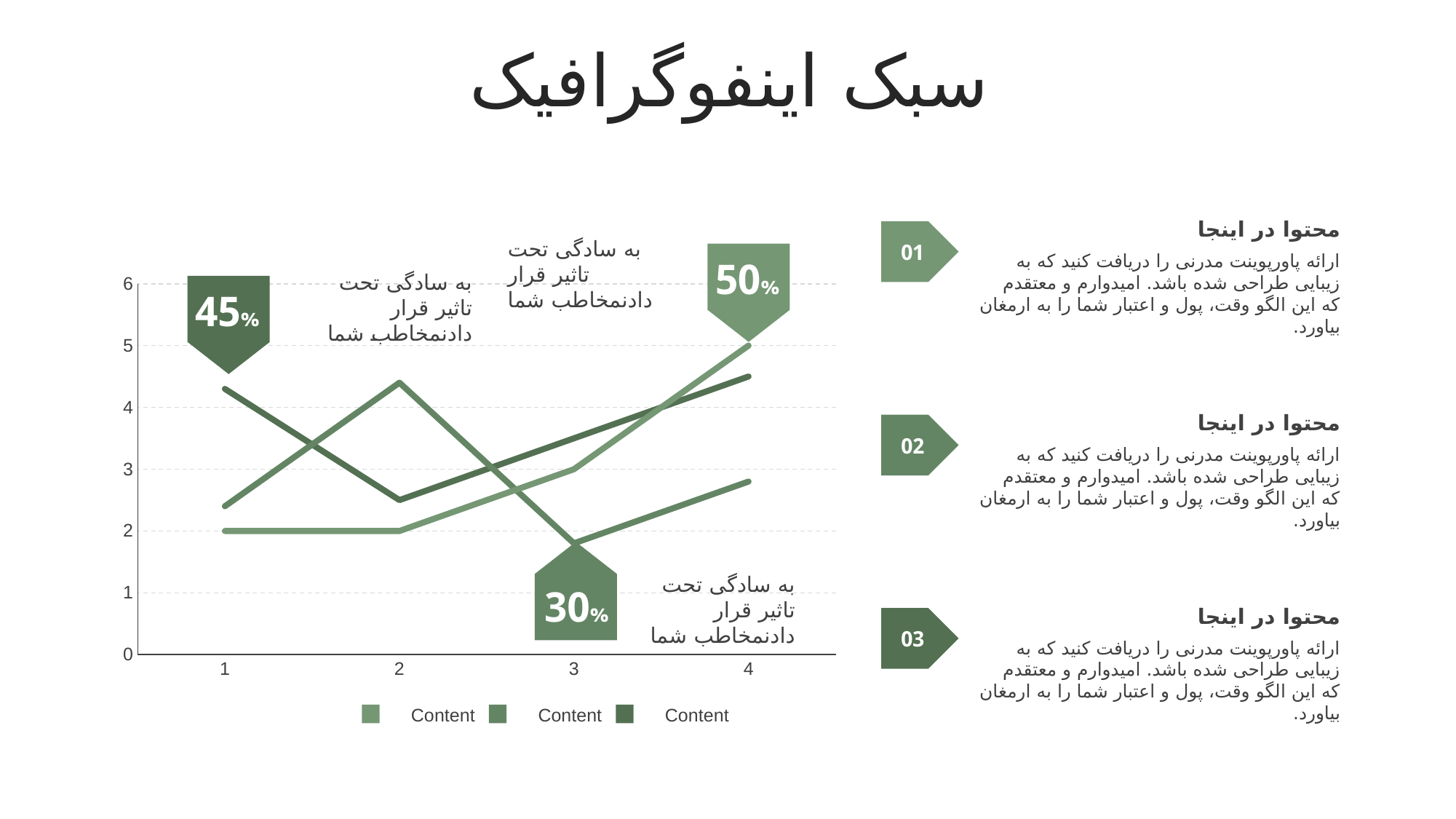

سبک اینفوگرافیک
محتوا در اینجا
ارائه پاورپوینت مدرنی را دریافت کنید که به زیبایی طراحی شده باشد. امیدوارم و معتقدم که این الگو وقت، پول و اعتبار شما را به ارمغان بیاورد.

01
به سادگی تحت تاثیر قرار دادنمخاطب شما
50%

### Chart

| Category |  |  |  |
|---|---|---|---|
به سادگی تحت تاثیر قرار دادنمخاطب شما
45%

محتوا در اینجا
ارائه پاورپوینت مدرنی را دریافت کنید که به زیبایی طراحی شده باشد. امیدوارم و معتقدم که این الگو وقت، پول و اعتبار شما را به ارمغان بیاورد.

02

30%
به سادگی تحت تاثیر قرار دادنمخاطب شما
محتوا در اینجا
ارائه پاورپوینت مدرنی را دریافت کنید که به زیبایی طراحی شده باشد. امیدوارم و معتقدم که این الگو وقت، پول و اعتبار شما را به ارمغان بیاورد.

03
Content

Content

Content